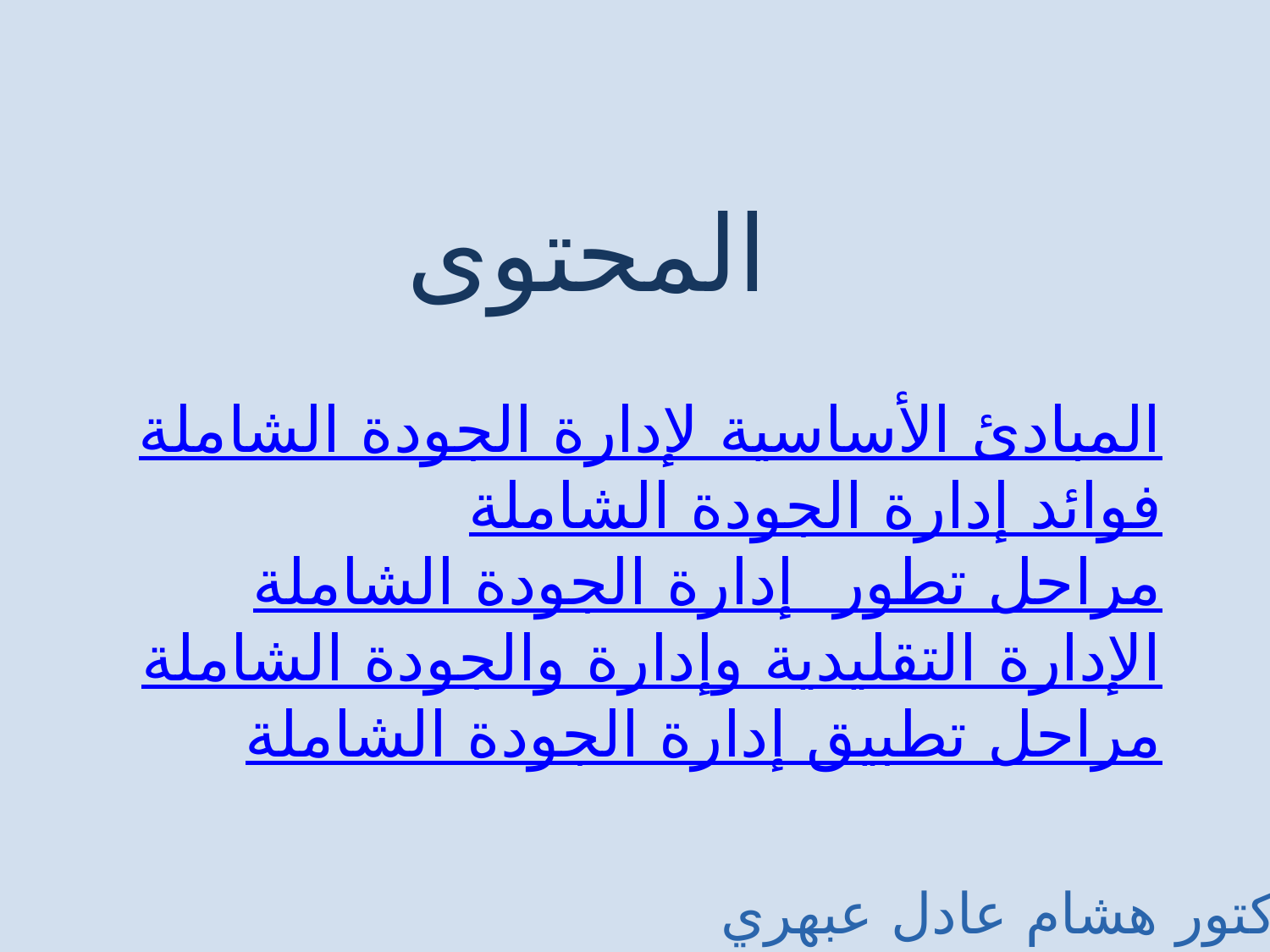

المحتوى

	المبادئ الأساسية لإدارة الجودة الشاملة
	فوائد إدارة الجودة الشاملة
	مراحل تطور  إدارة الجودة الشاملة
	الإدارة التقليدية وإدارة والجودة الشاملة
	مراحل تطبيق إدارة الجودة الشاملة
الدكتور هشام عادل عبهري